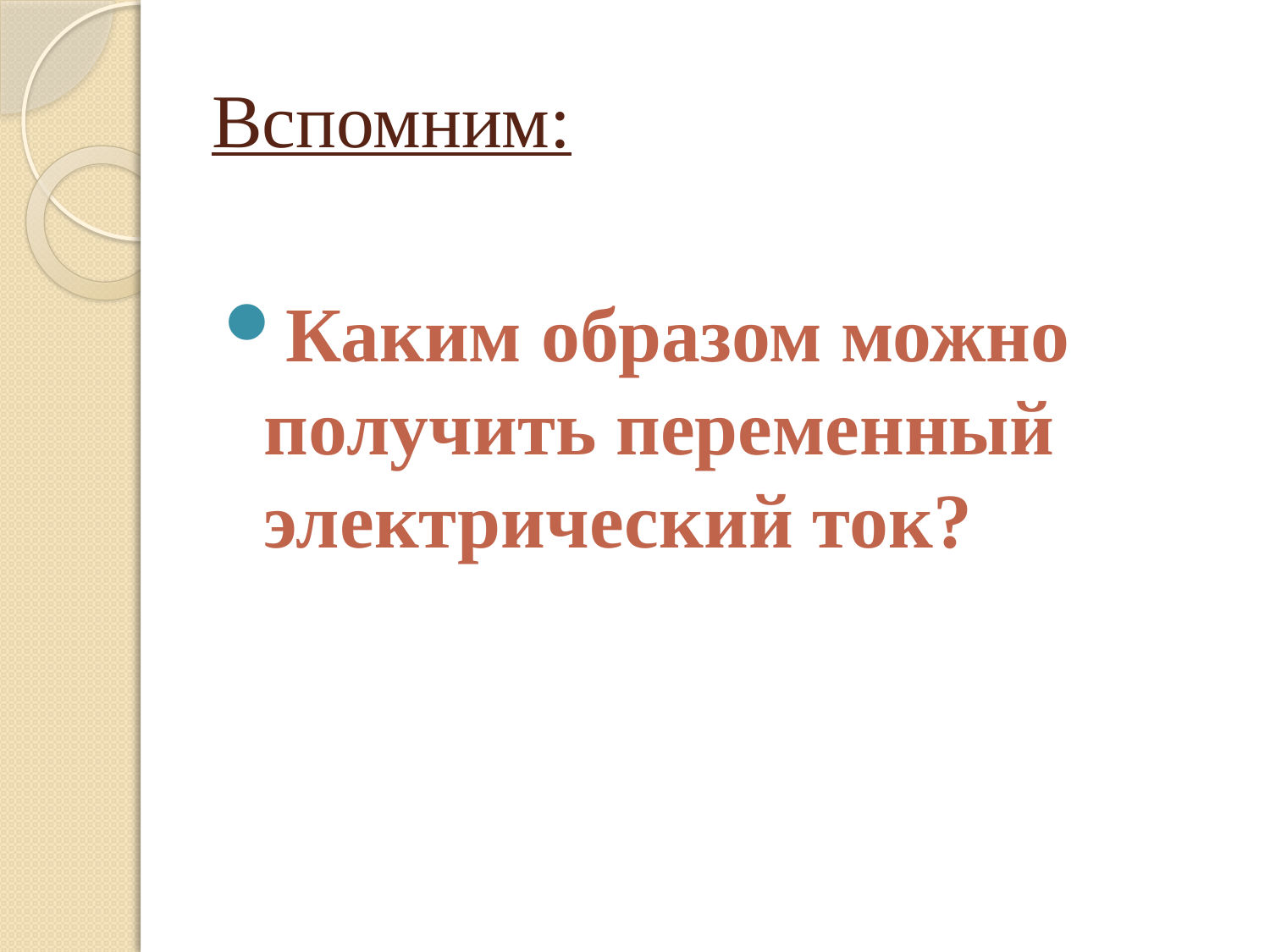

# Вспомним:
Каким образом можно получить переменный электрический ток?